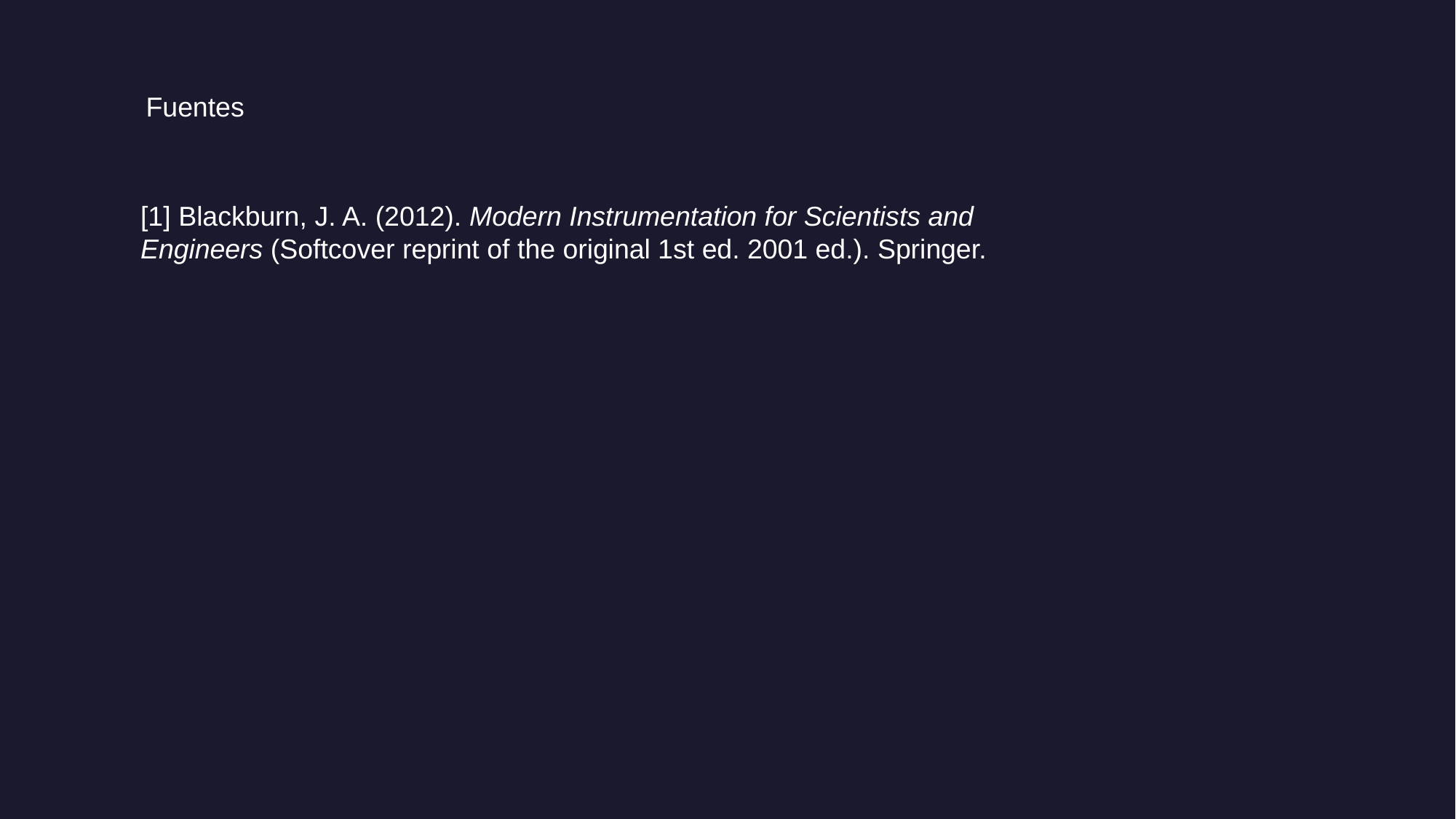

Fuentes
[1] Blackburn, J. A. (2012). Modern Instrumentation for Scientists and Engineers (Softcover reprint of the original 1st ed. 2001 ed.). Springer.